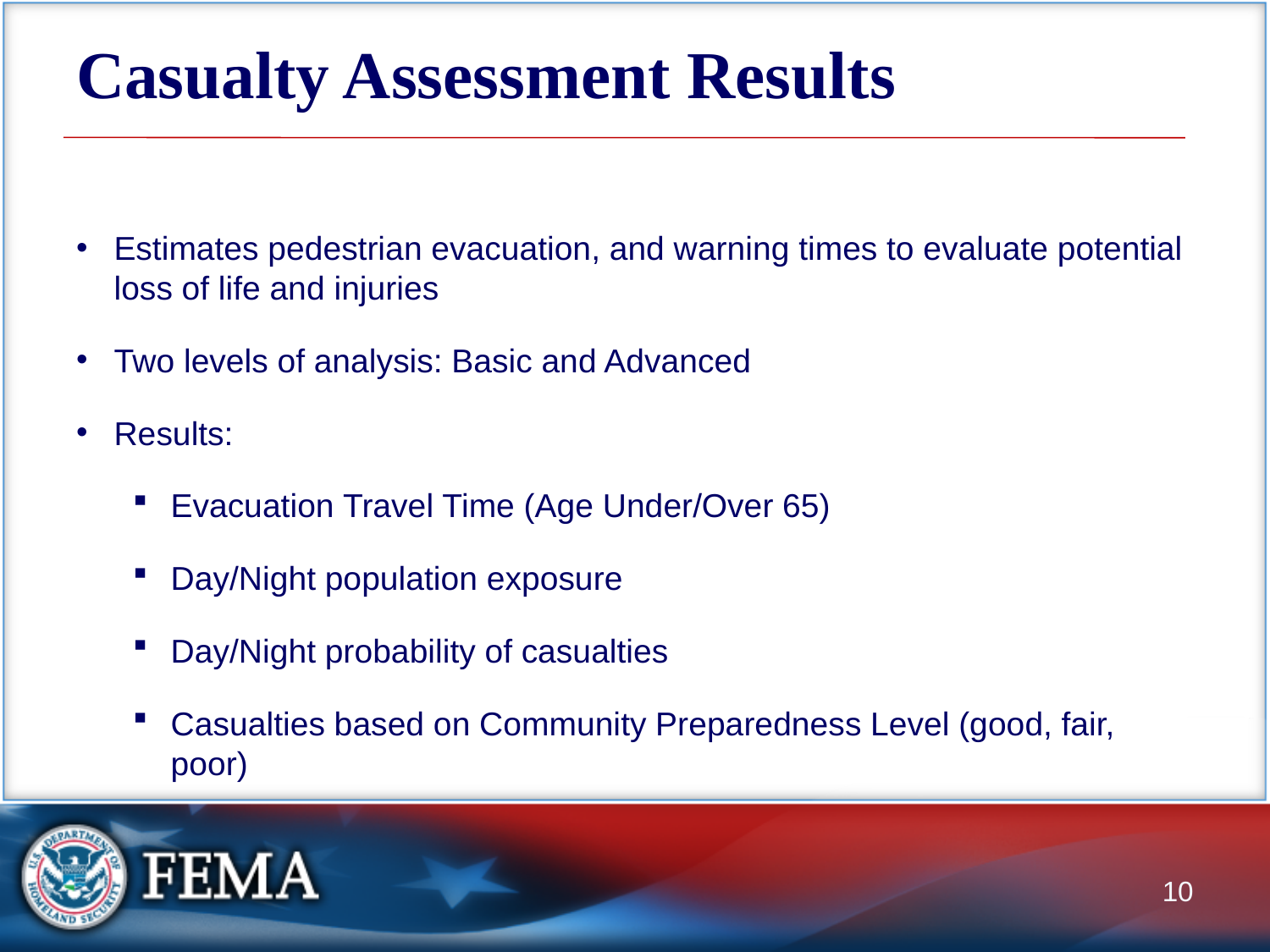

# Casualty Assessment Results

Estimates pedestrian evacuation, and warning times to evaluate potential loss of life and injuries
Two levels of analysis: Basic and Advanced
Results:
Evacuation Travel Time (Age Under/Over 65)
Day/Night population exposure
Day/Night probability of casualties
Casualties based on Community Preparedness Level (good, fair, poor)
10